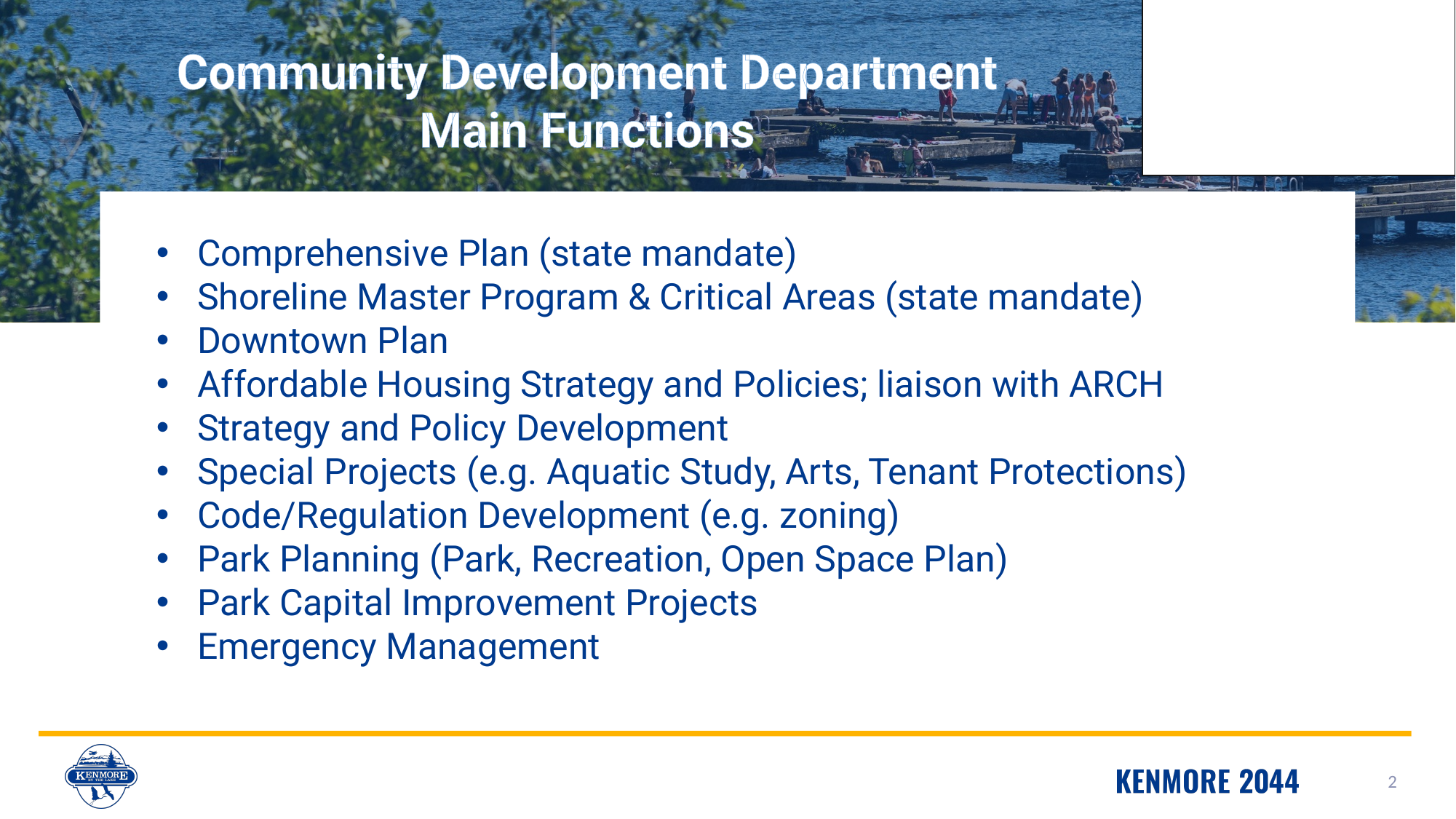

Community Development Department
Main Functions

Comprehensive Plan (state mandate)
Shoreline Master Program & Critical Areas (state mandate)
Downtown Plan
Affordable Housing Strategy and Policies; liaison with ARCH
Strategy and Policy Development
Special Projects (e.g. Aquatic Study, Arts, Tenant Protections)
Code/Regulation Development (e.g. zoning)
Park Planning (Park, Recreation, Open Space Plan)
Park Capital Improvement Projects
Emergency Management
2